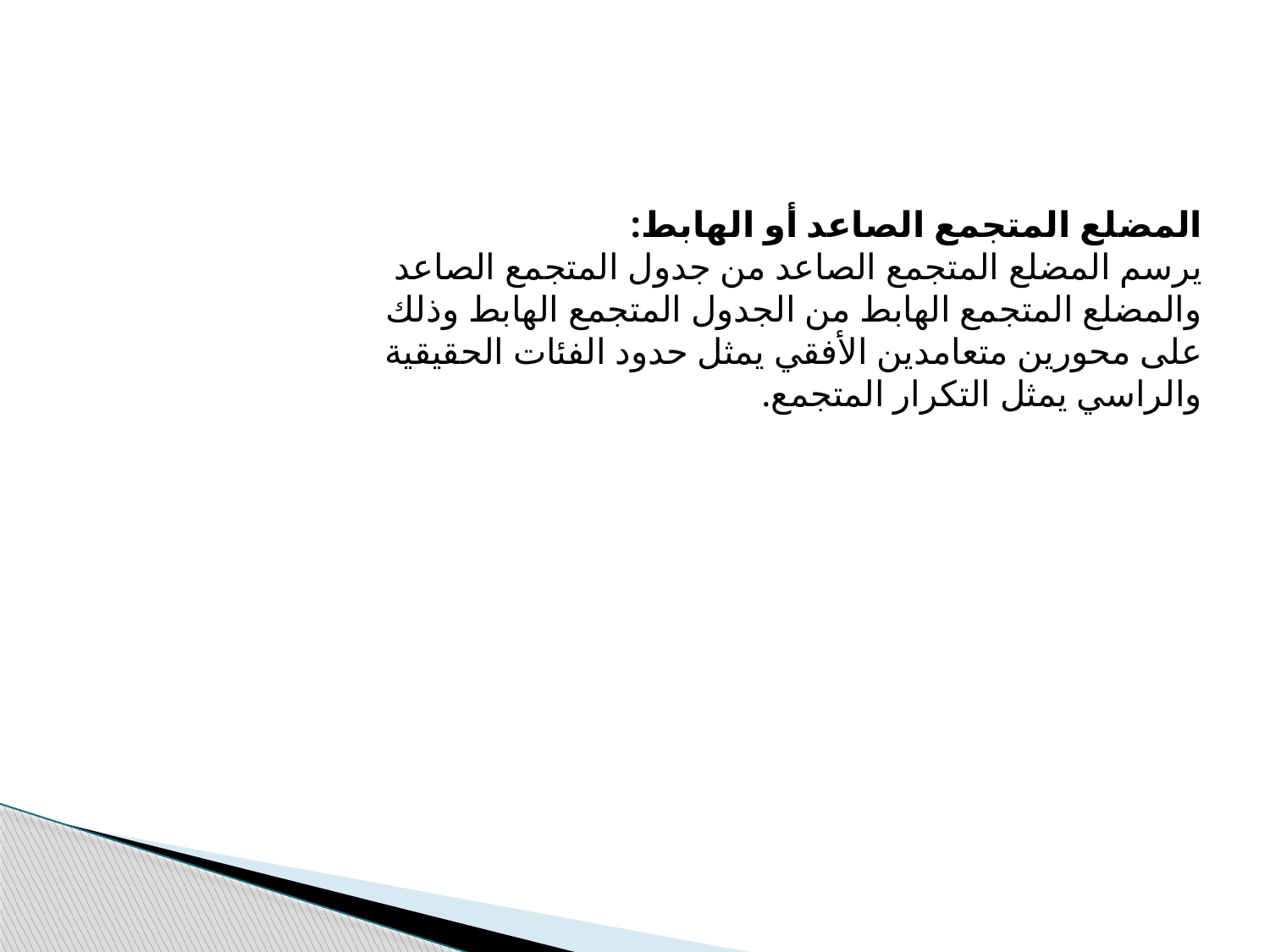

المضلع المتجمع الصاعد أو الهابط:
يرسم المضلع المتجمع الصاعد من جدول المتجمع الصاعد والمضلع المتجمع الهابط من الجدول المتجمع الهابط وذلك على محورين متعامدين الأفقي يمثل حدود الفئات الحقيقية والراسي يمثل التكرار المتجمع.